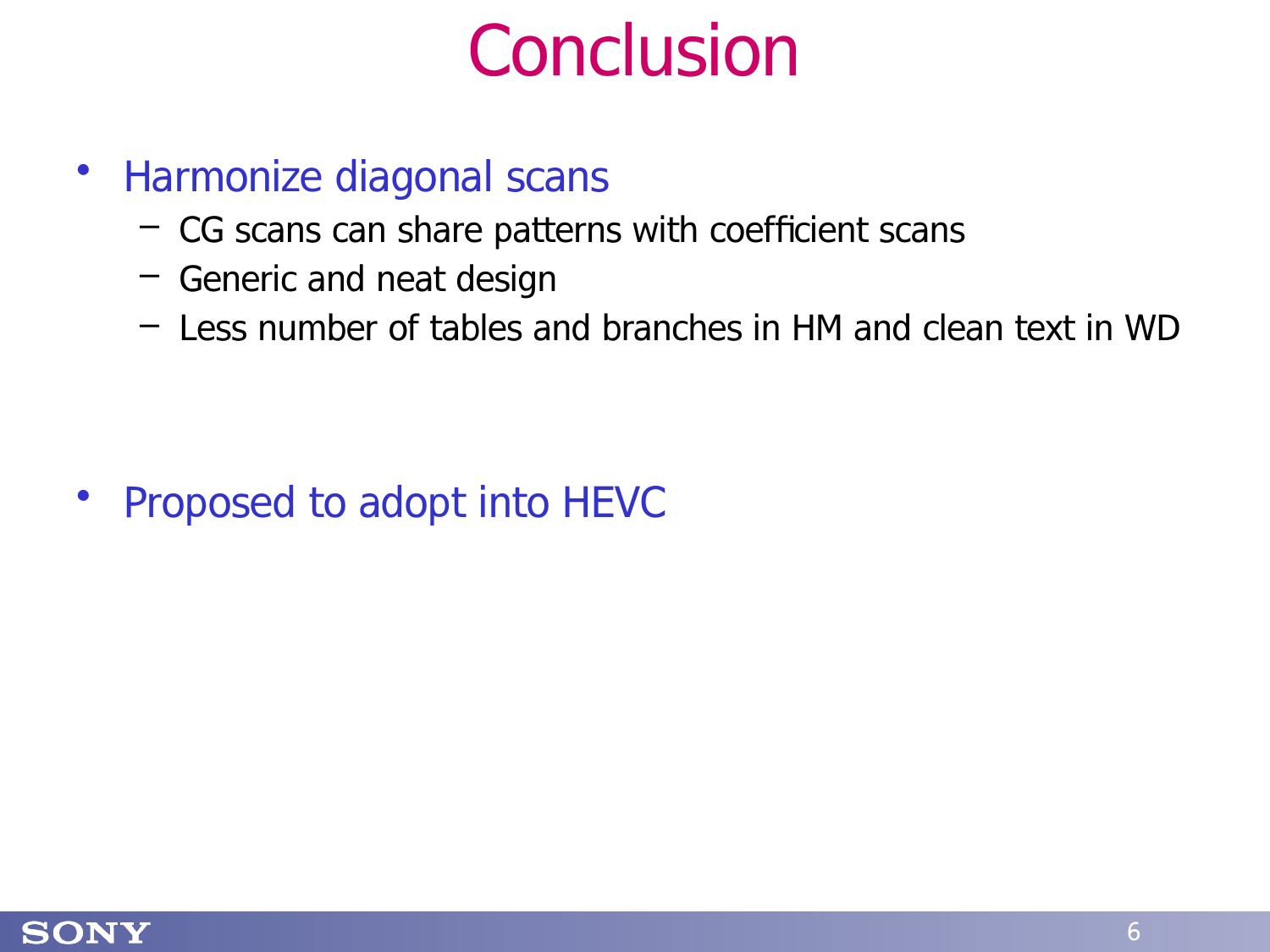

# Conclusion
Harmonize diagonal scans
CG scans can share patterns with coefficient scans
Generic and neat design
Less number of tables and branches in HM and clean text in WD

Proposed to adopt into HEVC

6